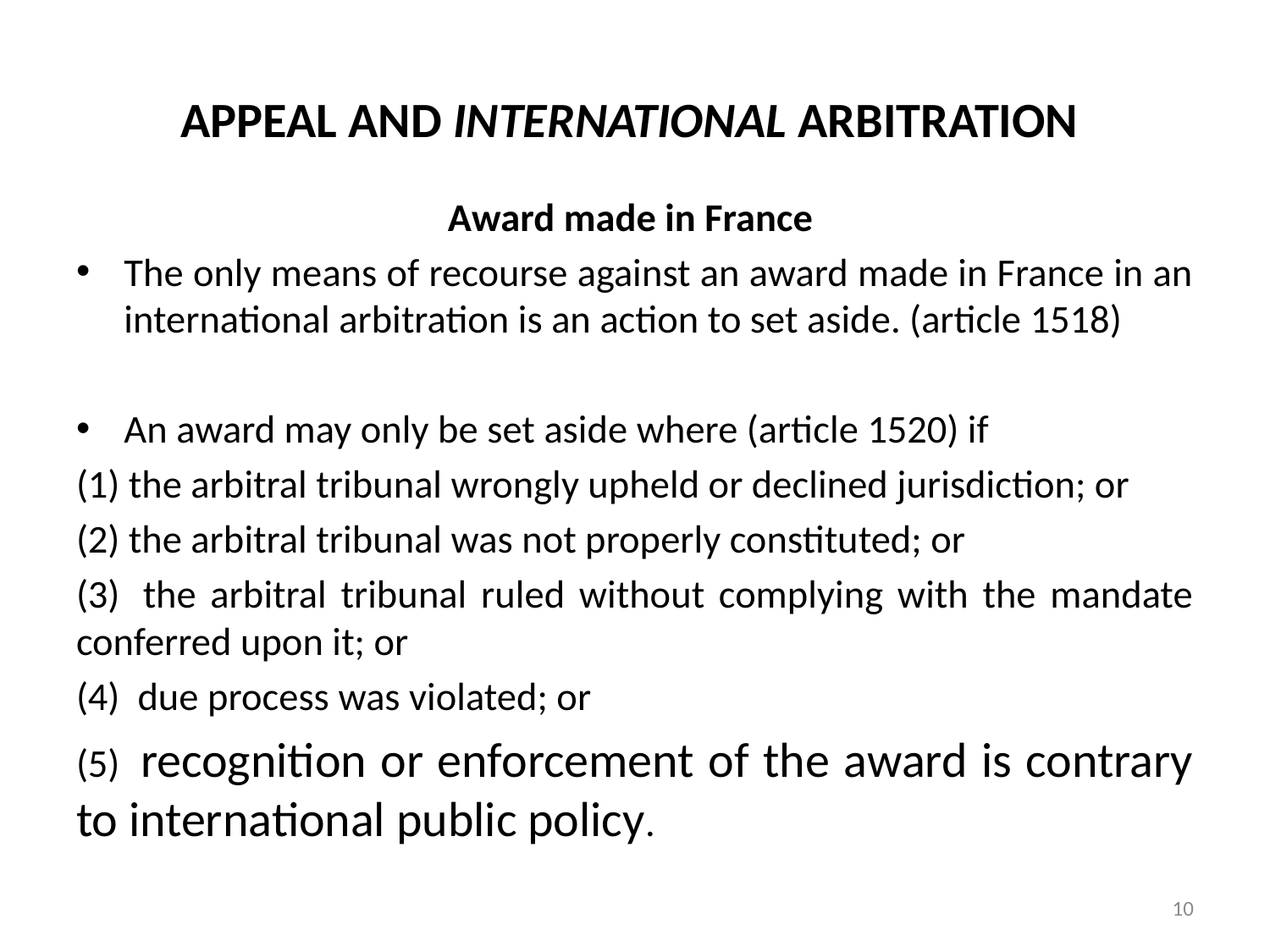

# APPEAL AND INTERNATIONAL ARBITRATION
Award made in France
The only means of recourse against an award made in France in an international arbitration is an action to set aside. (article 1518)

An award may only be set aside where (article 1520) if
(1) the arbitral tribunal wrongly upheld or declined jurisdiction; or
(2) the arbitral tribunal was not properly constituted; or
(3)  the arbitral tribunal ruled without complying with the mandate conferred upon it; or
(4)  due process was violated; or
(5)  recognition or enforcement of the award is contrary to international public policy.

10